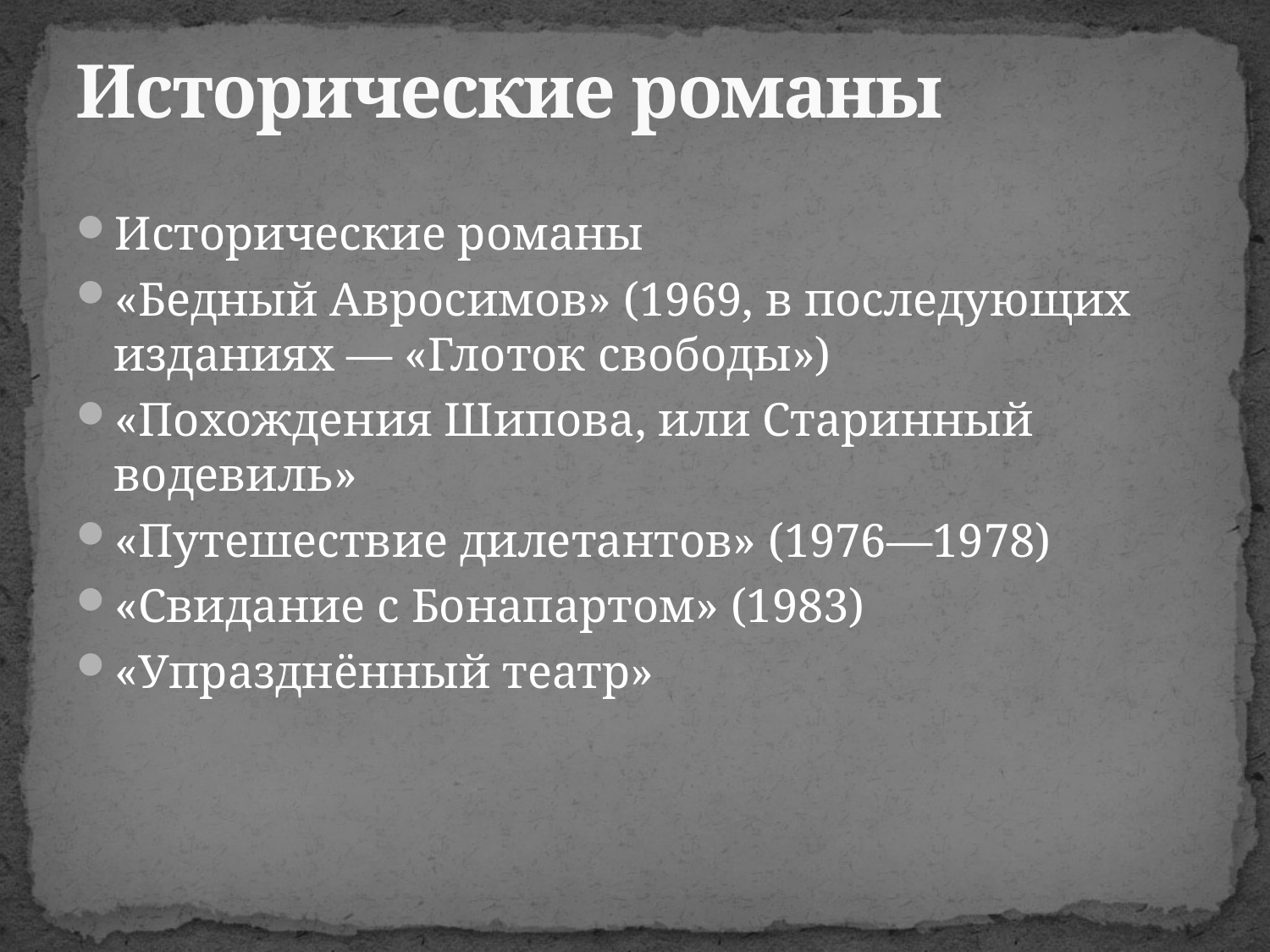

# Исторические романы
Исторические романы
«Бедный Авросимов» (1969, в последующих изданиях — «Глоток свободы»)
«Похождения Шипова, или Старинный водевиль»
«Путешествие дилетантов» (1976—1978)
«Свидание с Бонапартом» (1983)
«Упразднённый театр»